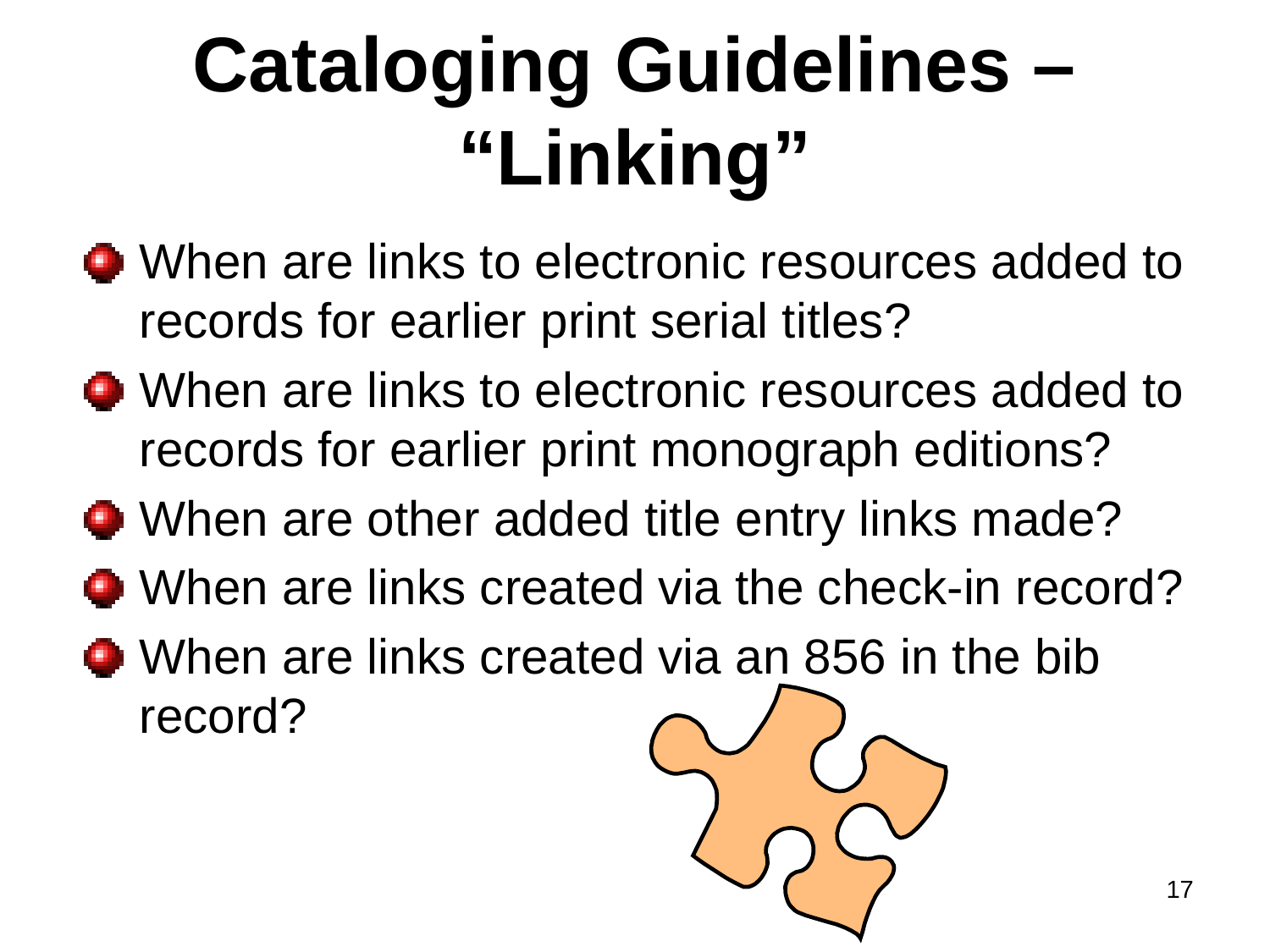

Cataloging Guidelines – “Linking”
When are links to electronic resources added to records for earlier print serial titles?
When are links to electronic resources added to records for earlier print monograph editions?
When are other added title entry links made?
When are links created via the check-in record?
When are links created via an 856 in the bib record?

17